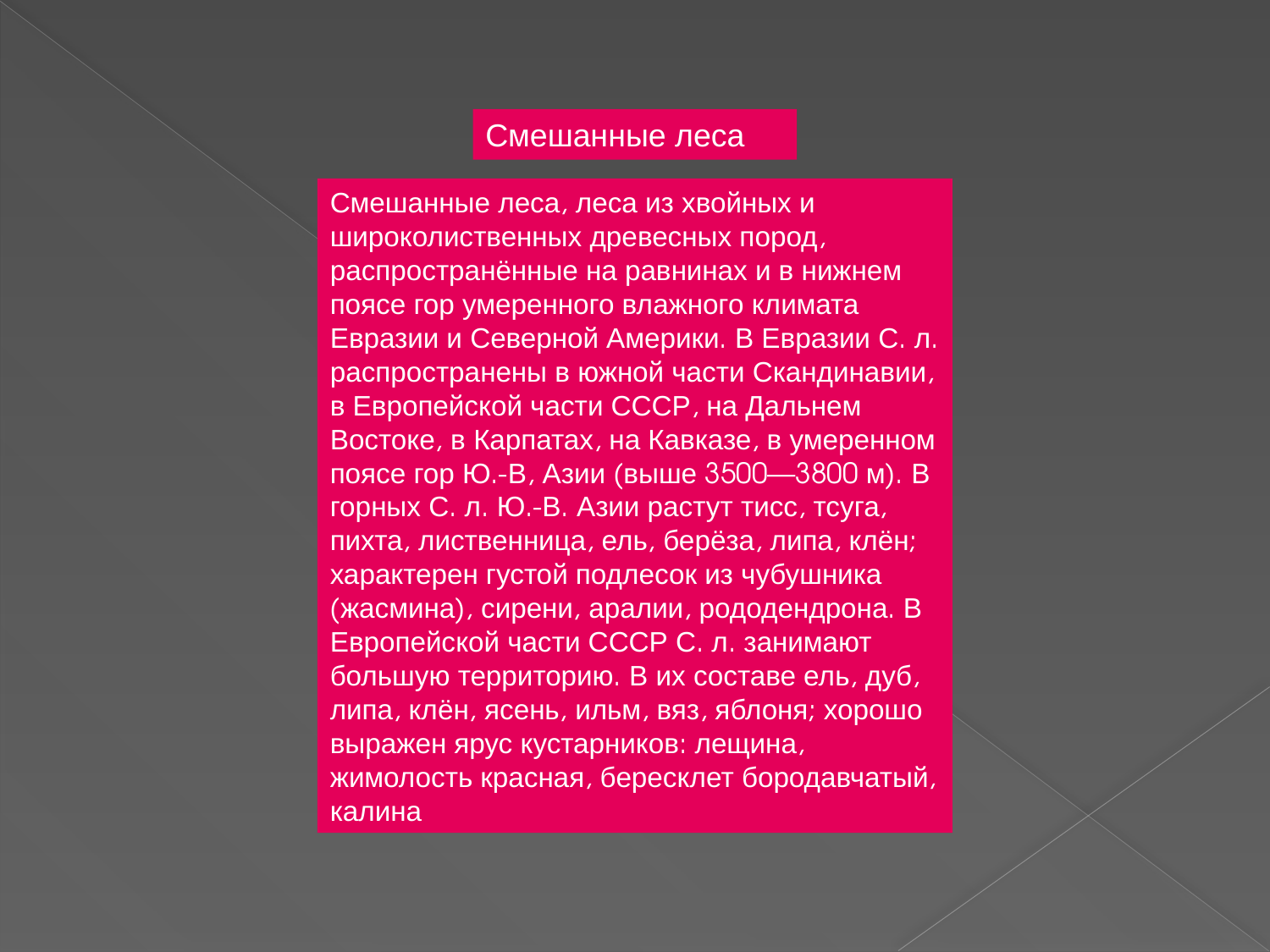

Смешанные леса
Смешанные леса, леса из хвойных и широколиственных древесных пород, распространённые на равнинах и в нижнем поясе гор умеренного влажного климата Евразии и Северной Америки. В Евразии С. л. распространены в южной части Скандинавии, в Европейской части СССР, на Дальнем Востоке, в Карпатах, на Кавказе, в умеренном поясе гор Ю.-В, Азии (выше 3500—3800 м). В горных С. л. Ю.-В. Азии растут тисс, тсуга, пихта, лиственница, ель, берёза, липа, клён; характерен густой подлесок из чубушника (жасмина), сирени, аралии, рододендрона. В Европейской части СССР С. л. занимают большую территорию. В их составе ель, дуб, липа, клён, ясень, ильм, вяз, яблоня; хорошо выражен ярус кустарников: лещина, жимолость красная, бересклет бородавчатый, калина